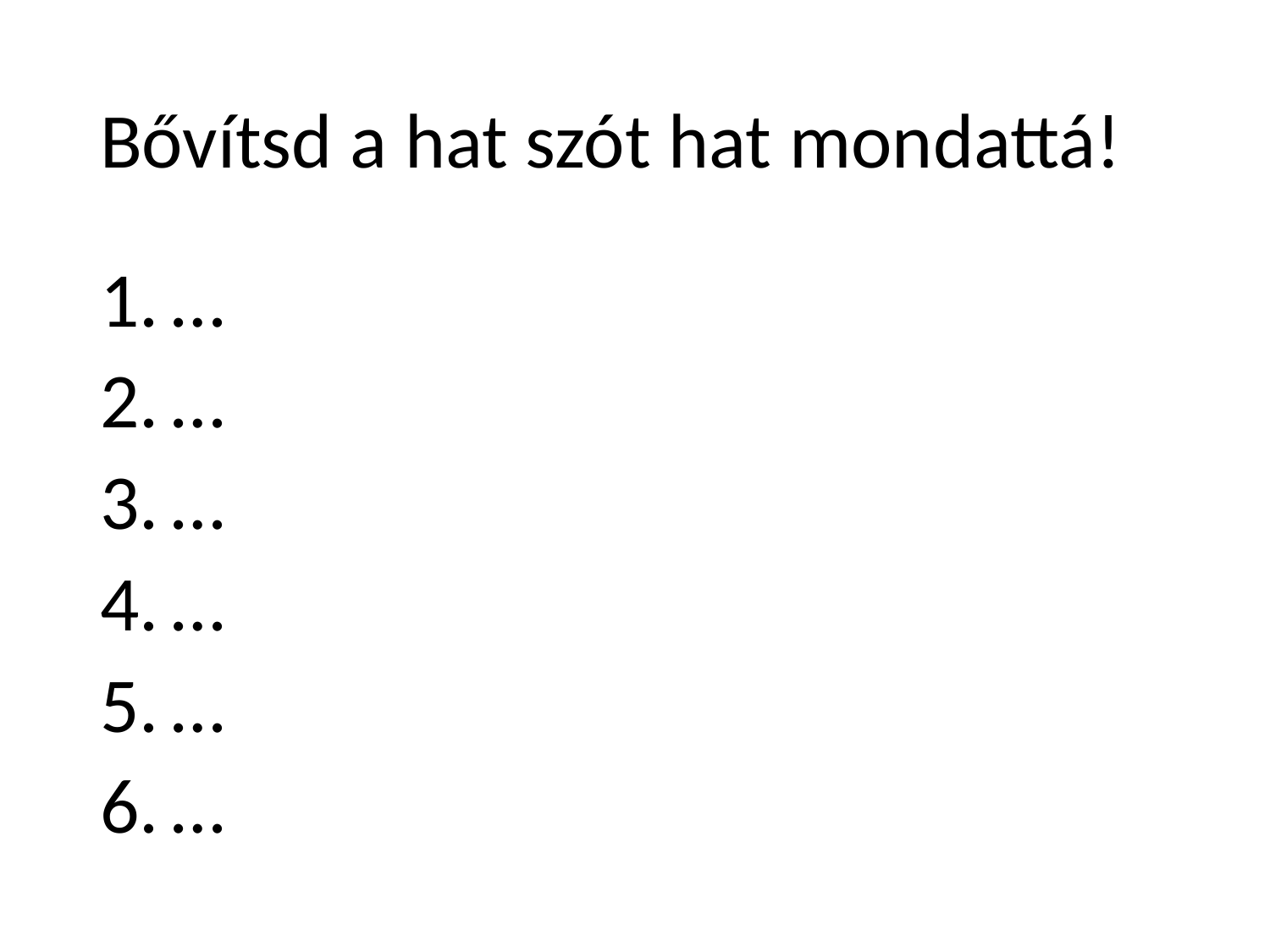

# Bővítsd a hat szót hat mondattá!
…
…
…
…
…
…